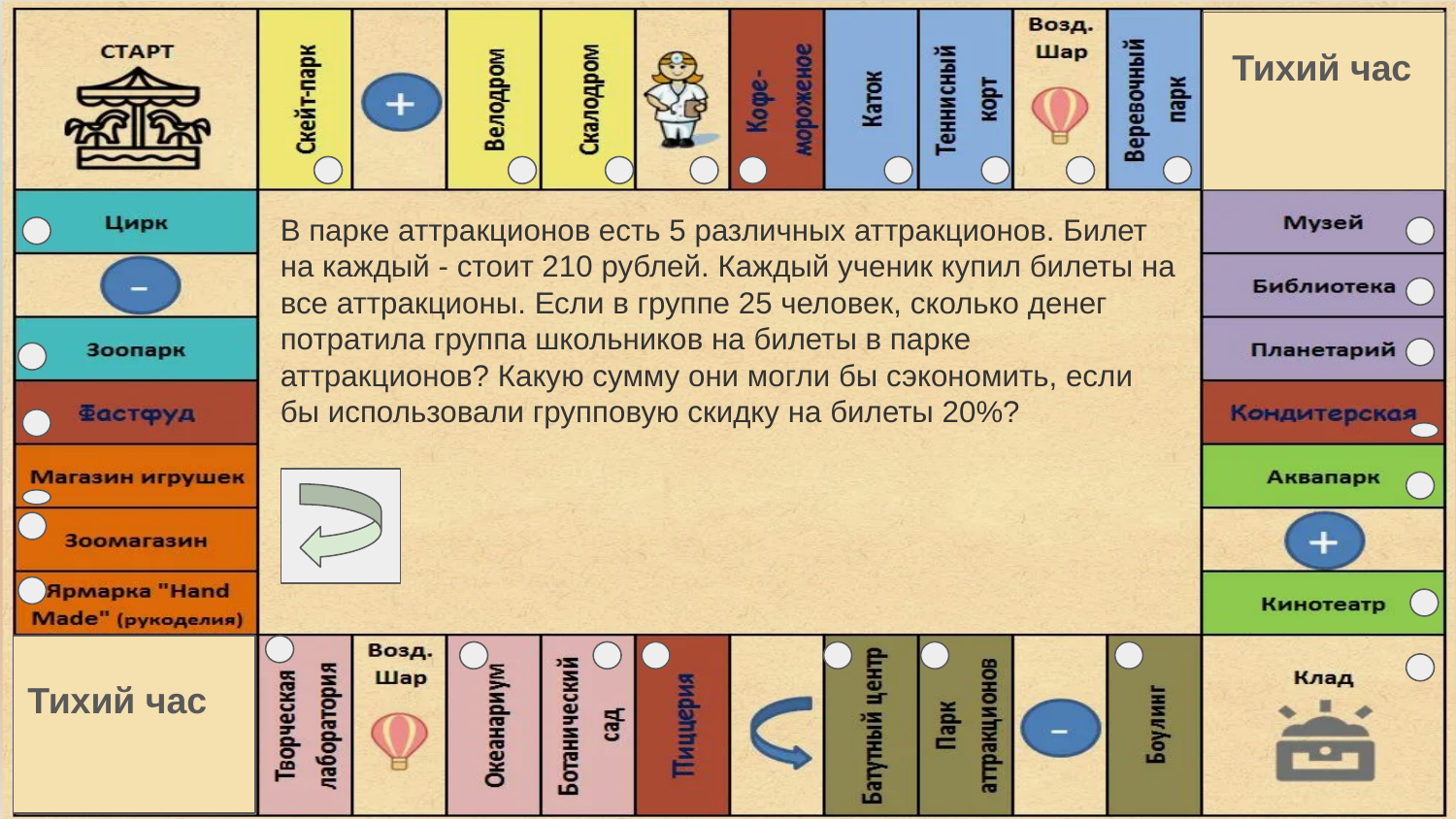

Тихий час

В парке аттракционов есть 5 различных аттракционов. Билет на каждый - стоит 210 рублей. Каждый ученик купил билеты на все аттракционы. Если в группе 25 человек, сколько денег потратила группа школьников на билеты в парке аттракционов? Какую сумму они могли бы сэкономить, если бы использовали групповую скидку на билеты 20%?

Тихий час